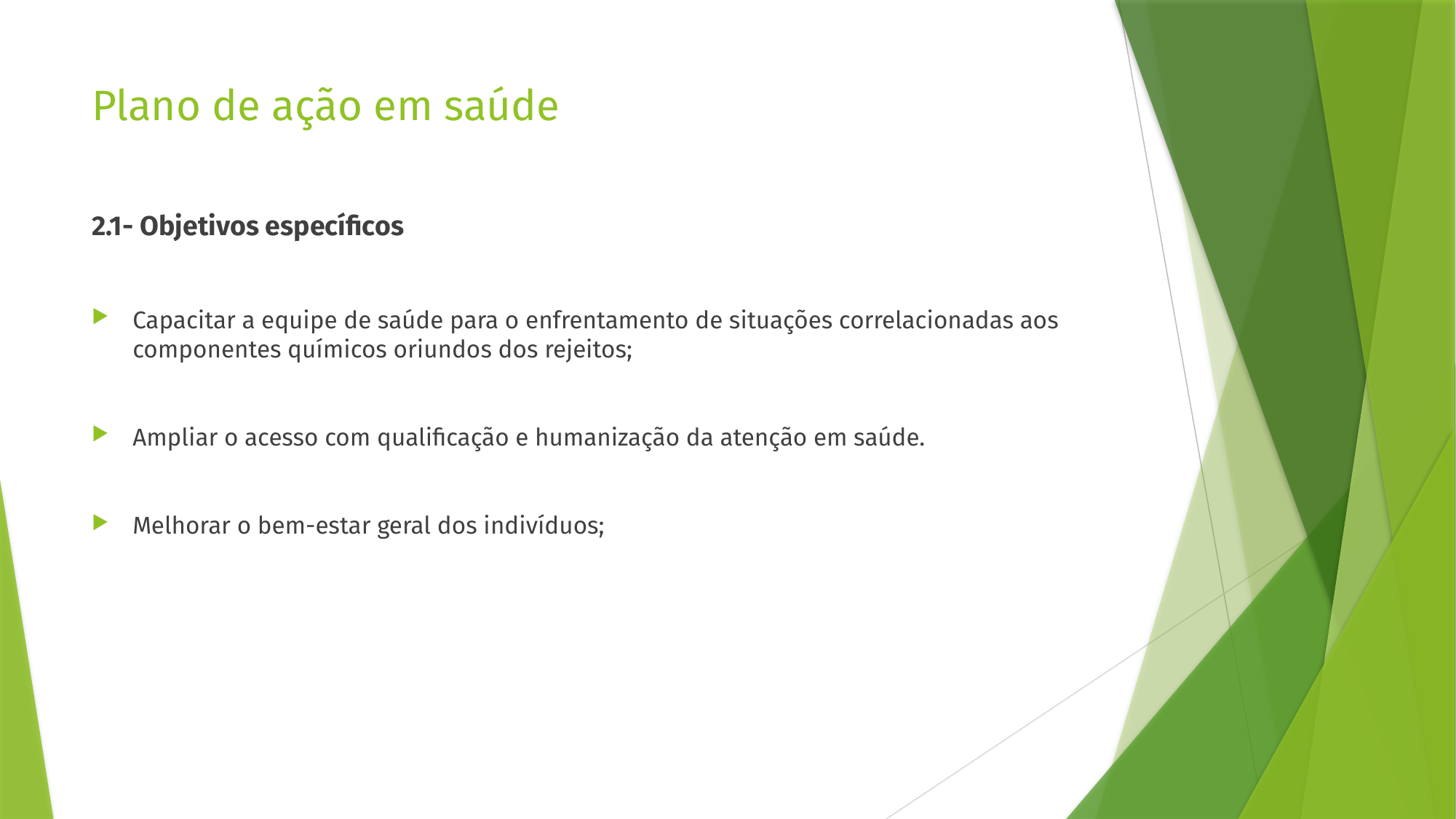

# Plano de ação em saúde
2.1- Objetivos específicos

Capacitar a equipe de saúde para o enfrentamento de situações correlacionadas aos componentes químicos oriundos dos rejeitos;

Ampliar o acesso com qualificação e humanização da atenção em saúde.

Melhorar o bem-estar geral dos indivíduos;